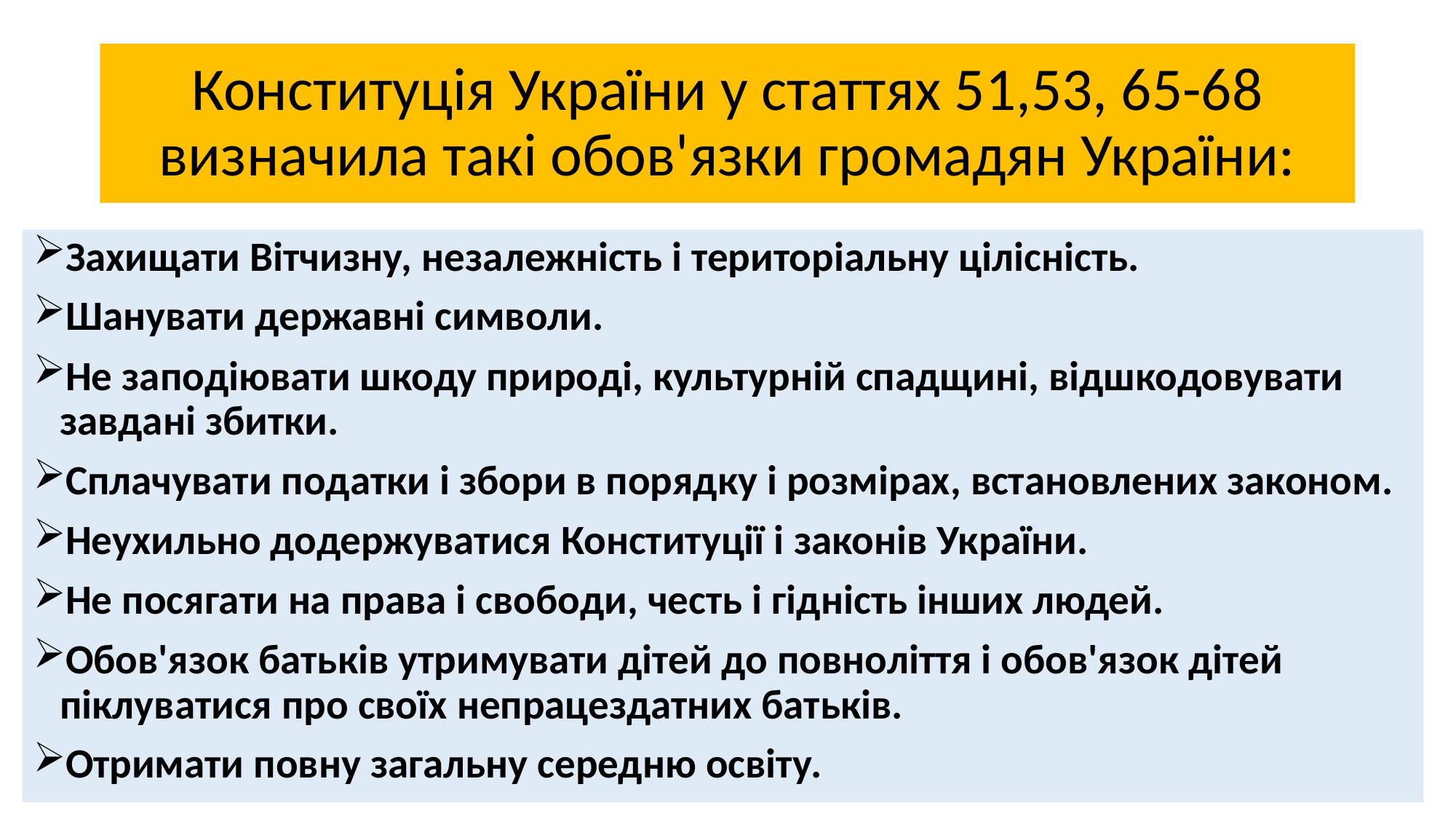

# Конституція України у статтях 51,53, 65-68 визначила такі обов'язки громадян України:
Захищати Вітчизну, незалежність і територіальну цілісність.
Шанувати державні символи.
Не заподіювати шкоду природі, культурній спадщині, відшкодовувати завдані збитки.
Сплачувати податки і збори в порядку і розмірах, встановлених законом.
Неухильно додержуватися Конституції і законів України.
Не посягати на права і свободи, честь і гідність інших людей.
Обов'язок батьків утримувати дітей до повноліття і обов'язок дітей піклуватися про своїх непрацездатних батьків.
Отримати повну загальну середню освіту.